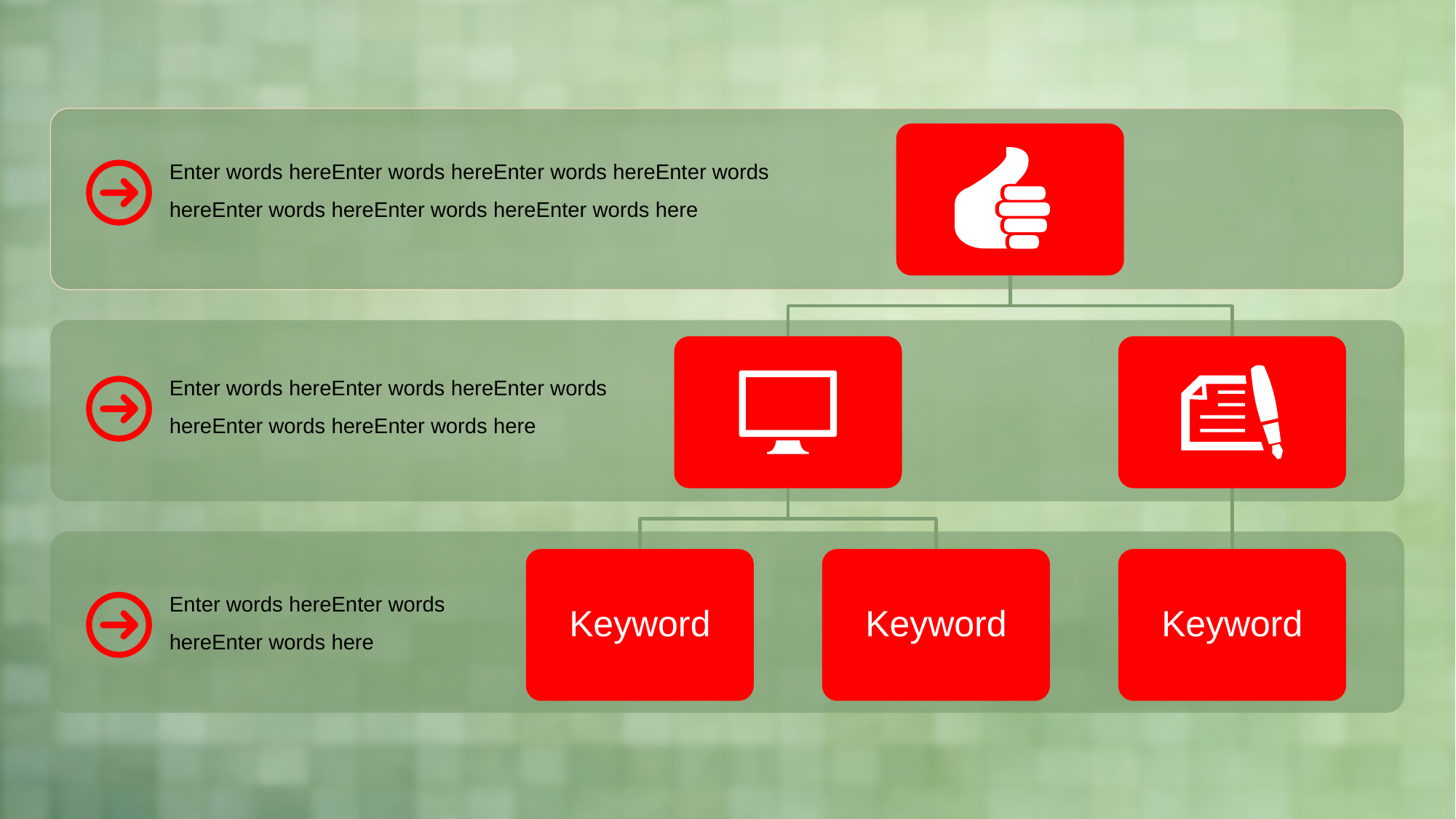

Enter words hereEnter words hereEnter words hereEnter words hereEnter words hereEnter words hereEnter words here

Enter words hereEnter words hereEnter words hereEnter words hereEnter words here

Keyword
Keyword
Keyword
Enter words hereEnter words hereEnter words here